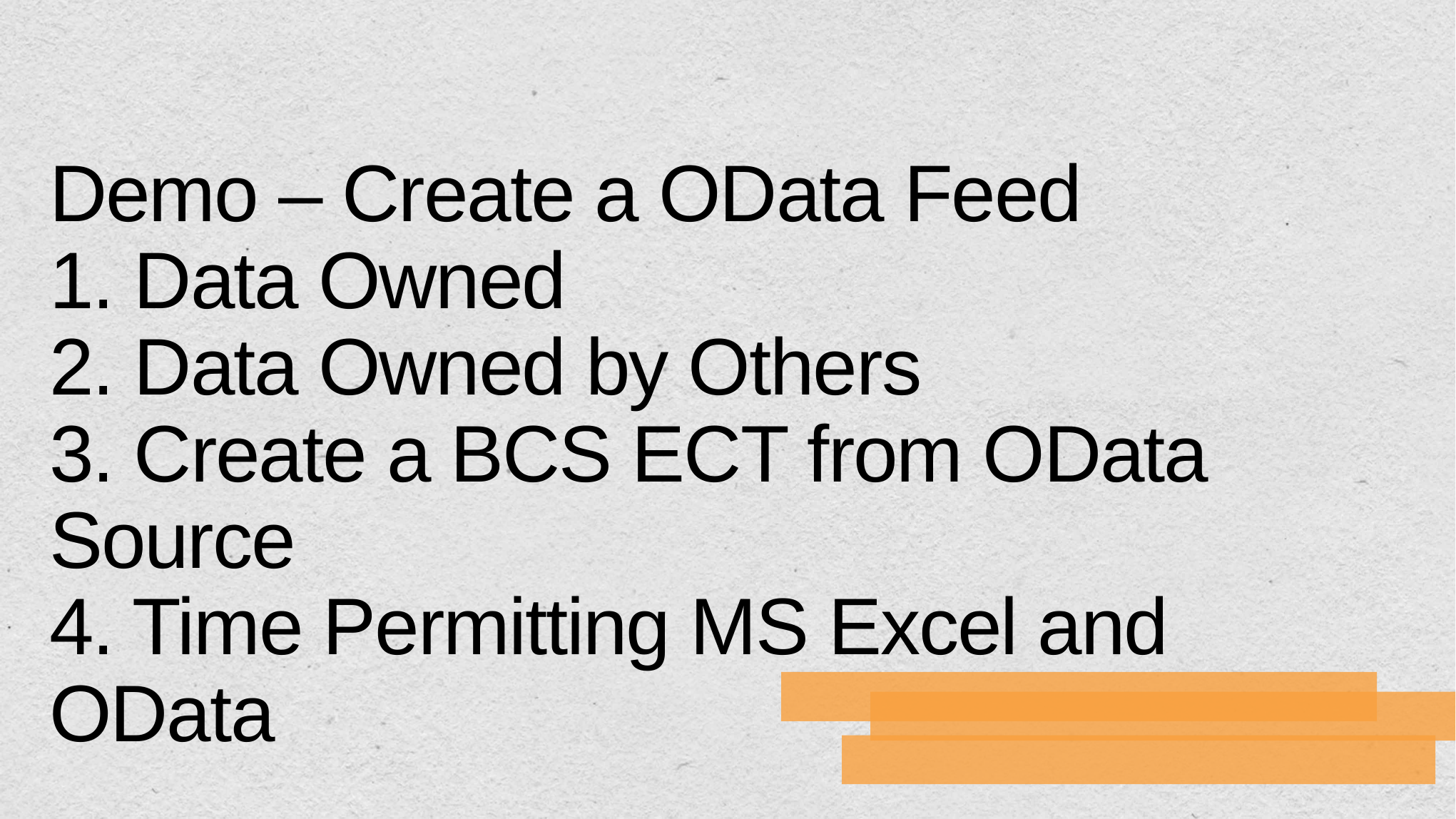

# Demo – Create a OData Feed 1. Data Owned 2. Data Owned by Others 3. Create a BCS ECT from OData Source 4. Time Permitting MS Excel and OData